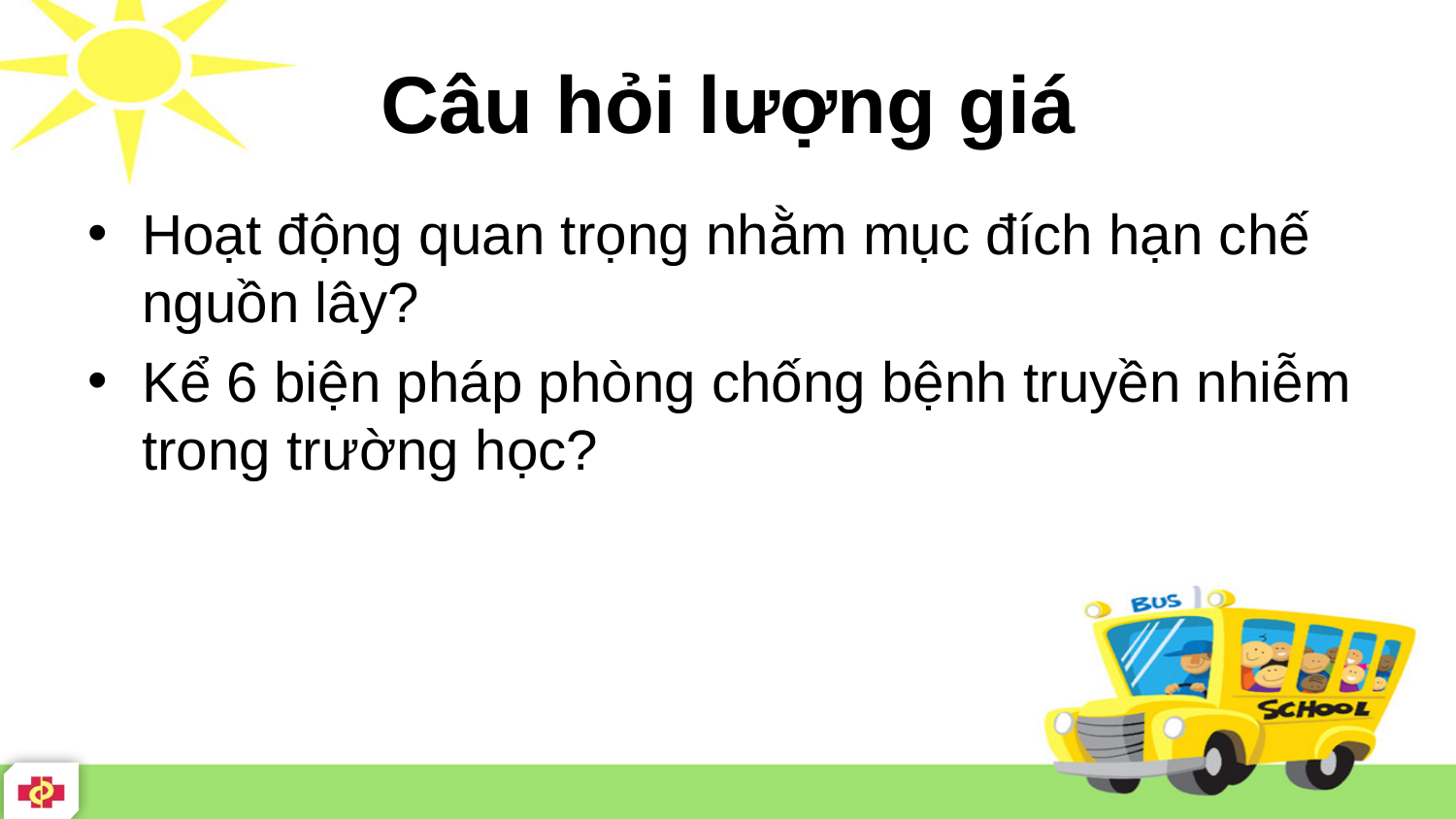

# Câu hỏi lượng giá
Hoạt động quan trọng nhằm mục đích hạn chế nguồn lây?
Kể 6 biện pháp phòng chống bệnh truyền nhiễm trong trường học?